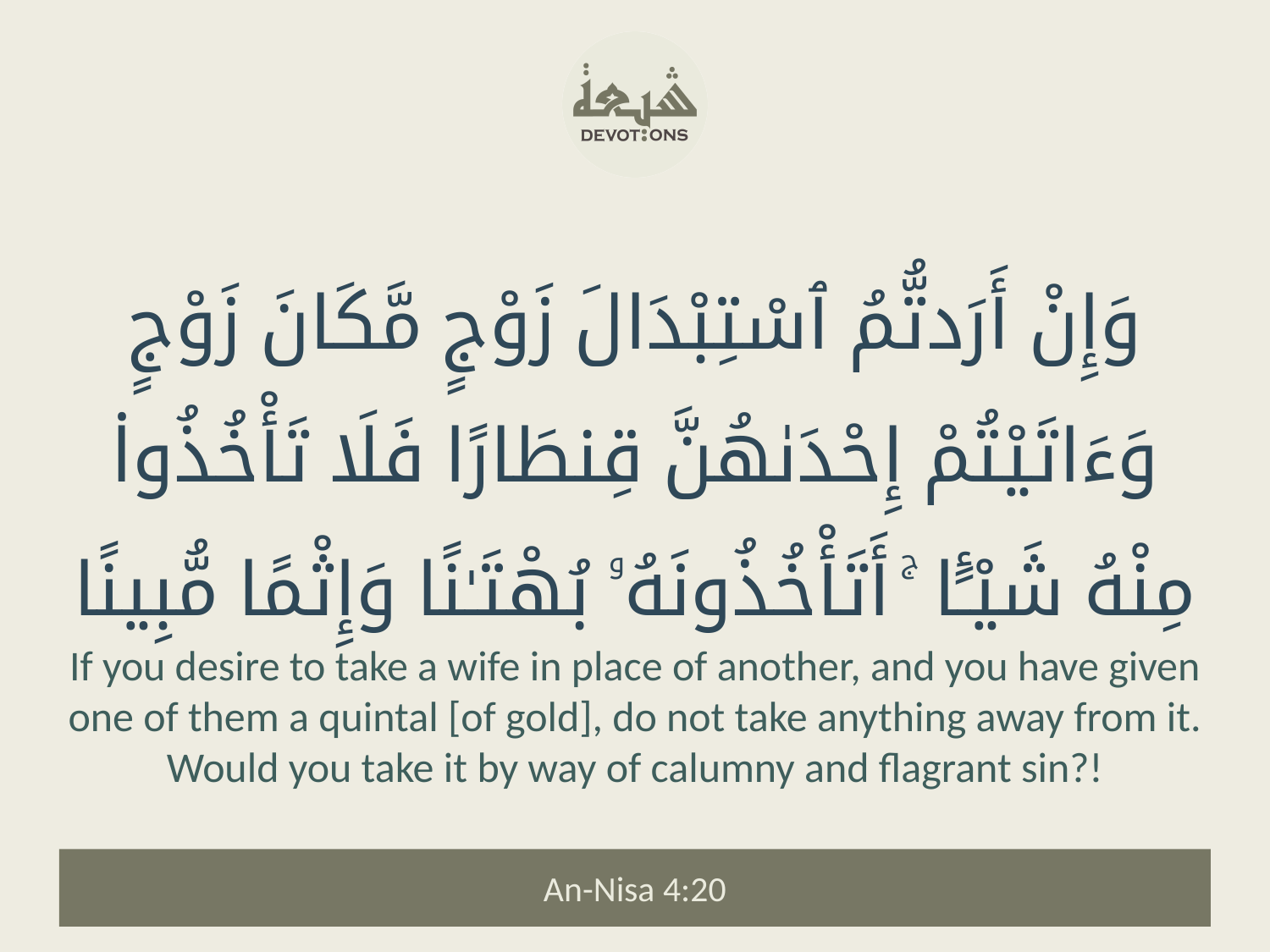

وَإِنْ أَرَدتُّمُ ٱسْتِبْدَالَ زَوْجٍ مَّكَانَ زَوْجٍ وَءَاتَيْتُمْ إِحْدَىٰهُنَّ قِنطَارًا فَلَا تَأْخُذُوا۟ مِنْهُ شَيْـًٔا ۚ أَتَأْخُذُونَهُۥ بُهْتَـٰنًا وَإِثْمًا مُّبِينًا
If you desire to take a wife in place of another, and you have given one of them a quintal [of gold], do not take anything away from it. Would you take it by way of calumny and flagrant sin?!
An-Nisa 4:20